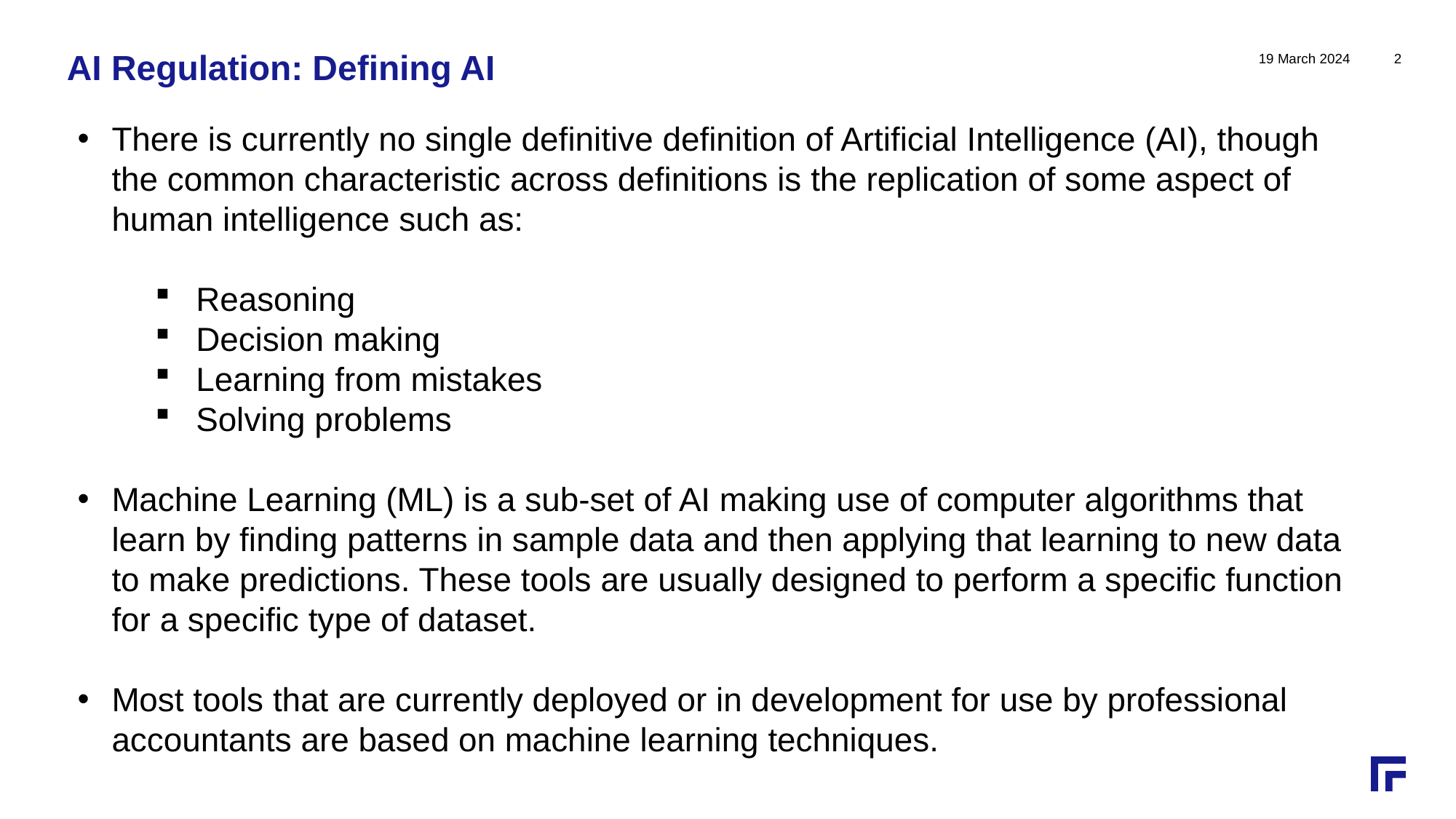

# AI Regulation: Defining AI
19 March 2024
2
There is currently no single definitive definition of Artificial Intelligence (AI), though the common characteristic across definitions is the replication of some aspect of human intelligence such as:

Reasoning
Decision making
Learning from mistakes
Solving problems

Machine Learning (ML) is a sub-set of AI making use of computer algorithms that learn by finding patterns in sample data and then applying that learning to new data to make predictions. These tools are usually designed to perform a specific function for a specific type of dataset.

Most tools that are currently deployed or in development for use by professional accountants are based on machine learning techniques.